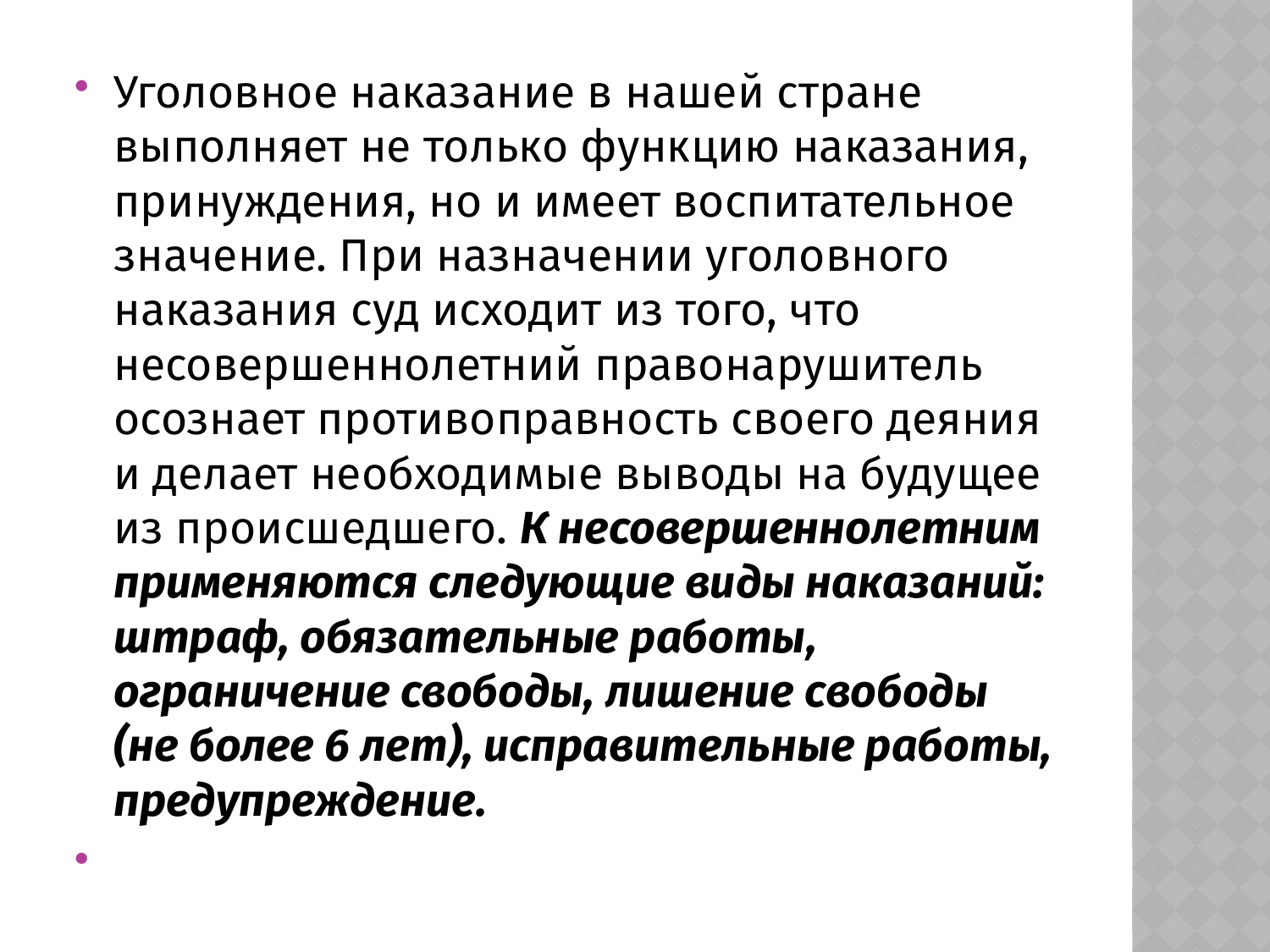

Уголовное наказание в нашей стране выполняет не только функцию наказания, принуждения, но и имеет воспитательное значение. При назначении уголовного наказания суд исходит из того, что несовершеннолетний правонарушитель осознает противоправность своего деяния и делает необходимые выводы на будущее из происшедшего. К несовершеннолетним применяются следующие виды наказаний: штраф, обязательные работы, ограничение свободы, лишение свободы (не более 6 лет), исправительные работы, предупреждение.